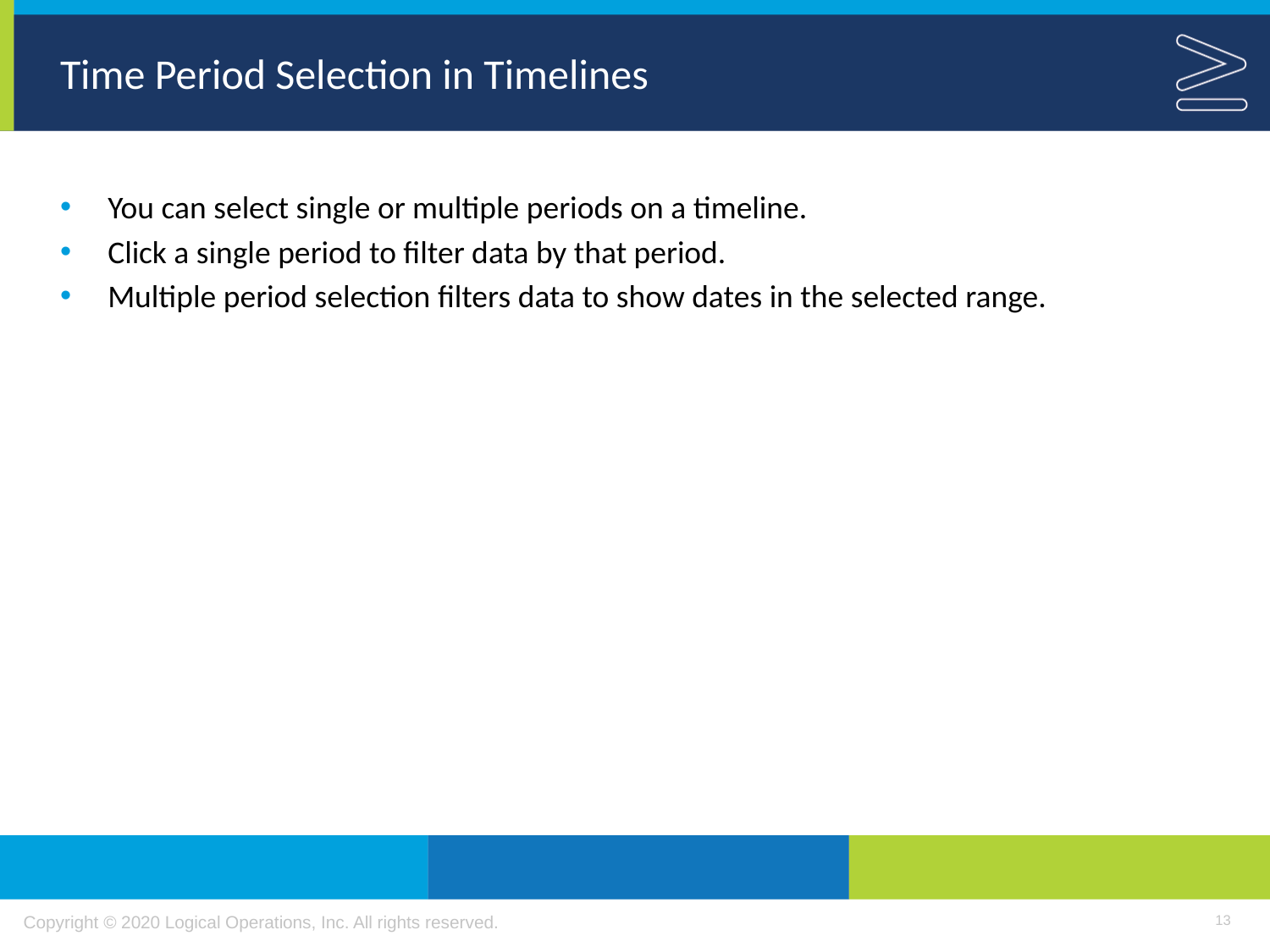

# Time Period Selection in Timelines
You can select single or multiple periods on a timeline.
Click a single period to filter data by that period.
Multiple period selection filters data to show dates in the selected range.
13